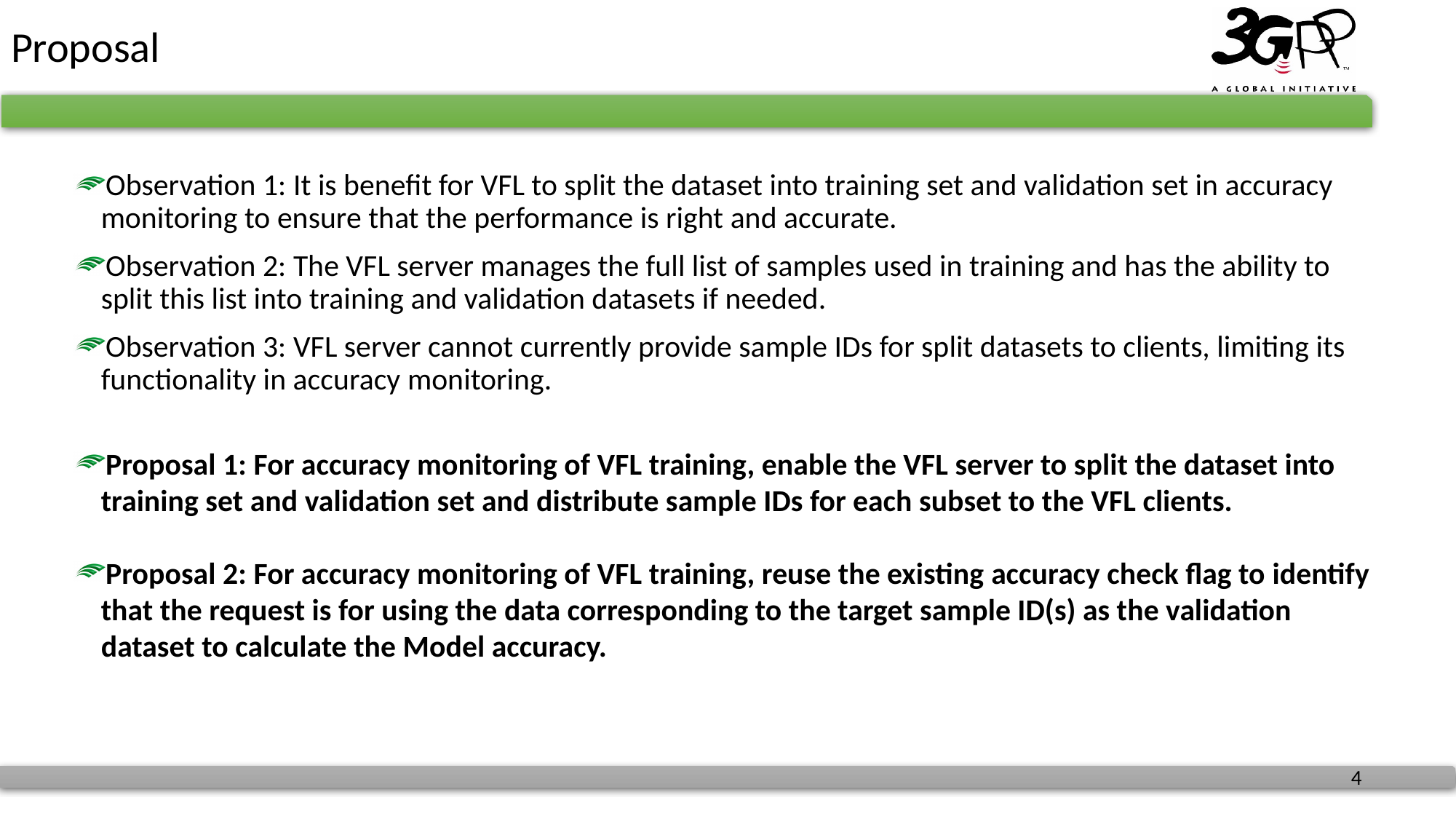

# Proposal
Observation 1: It is benefit for VFL to split the dataset into training set and validation set in accuracy monitoring to ensure that the performance is right and accurate.
Observation 2: The VFL server manages the full list of samples used in training and has the ability to split this list into training and validation datasets if needed.
Observation 3: VFL server cannot currently provide sample IDs for split datasets to clients, limiting its functionality in accuracy monitoring.

Proposal 1: For accuracy monitoring of VFL training, enable the VFL server to split the dataset into training set and validation set and distribute sample IDs for each subset to the VFL clients.

Proposal 2: For accuracy monitoring of VFL training, reuse the existing accuracy check flag to identify that the request is for using the data corresponding to the target sample ID(s) as the validation dataset to calculate the Model accuracy.